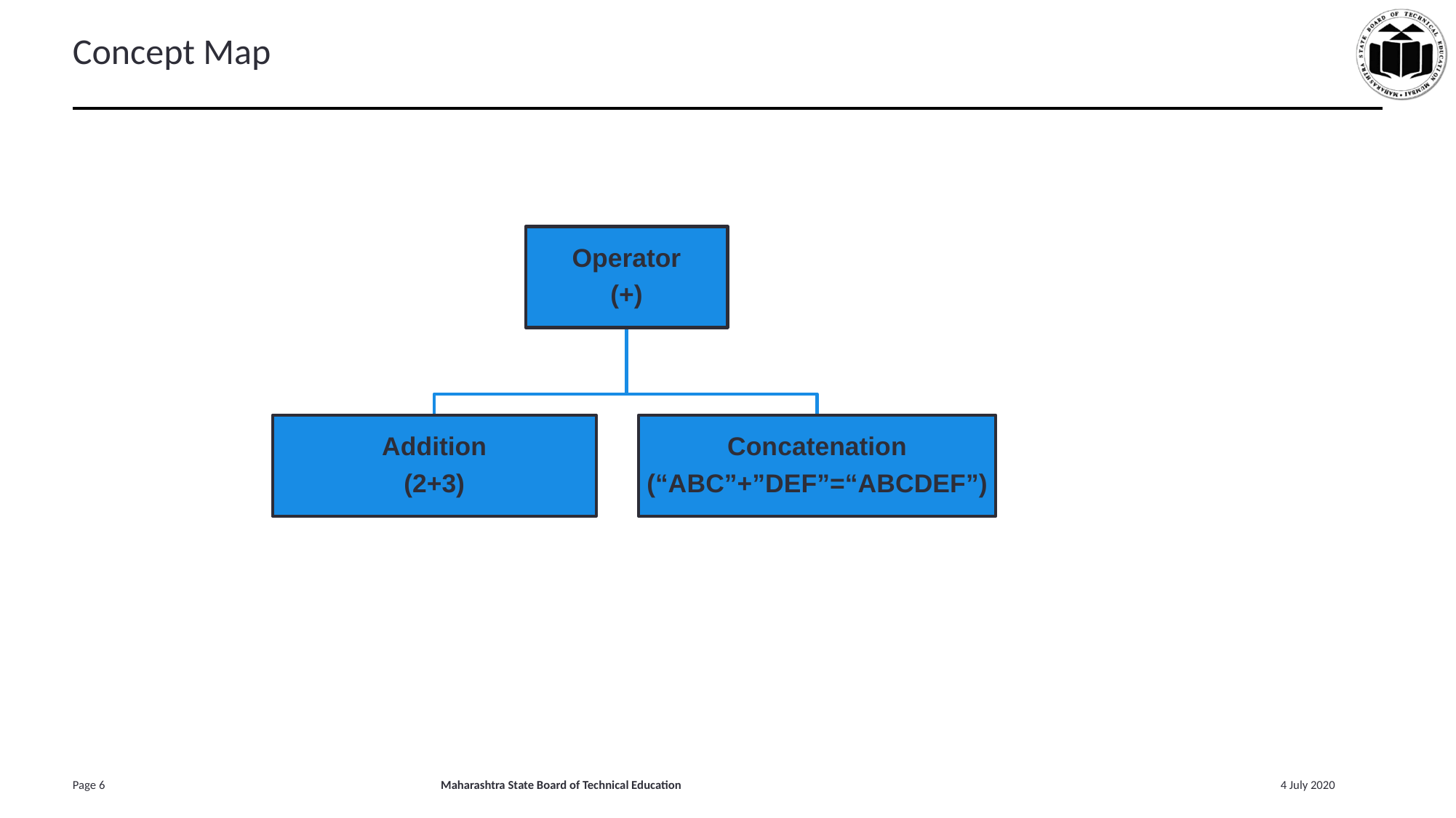

# Concept Map

Operator
(+)

Addition
(2+3)

Concatenation
(“ABC”+”DEF”=“ABCDEF”)